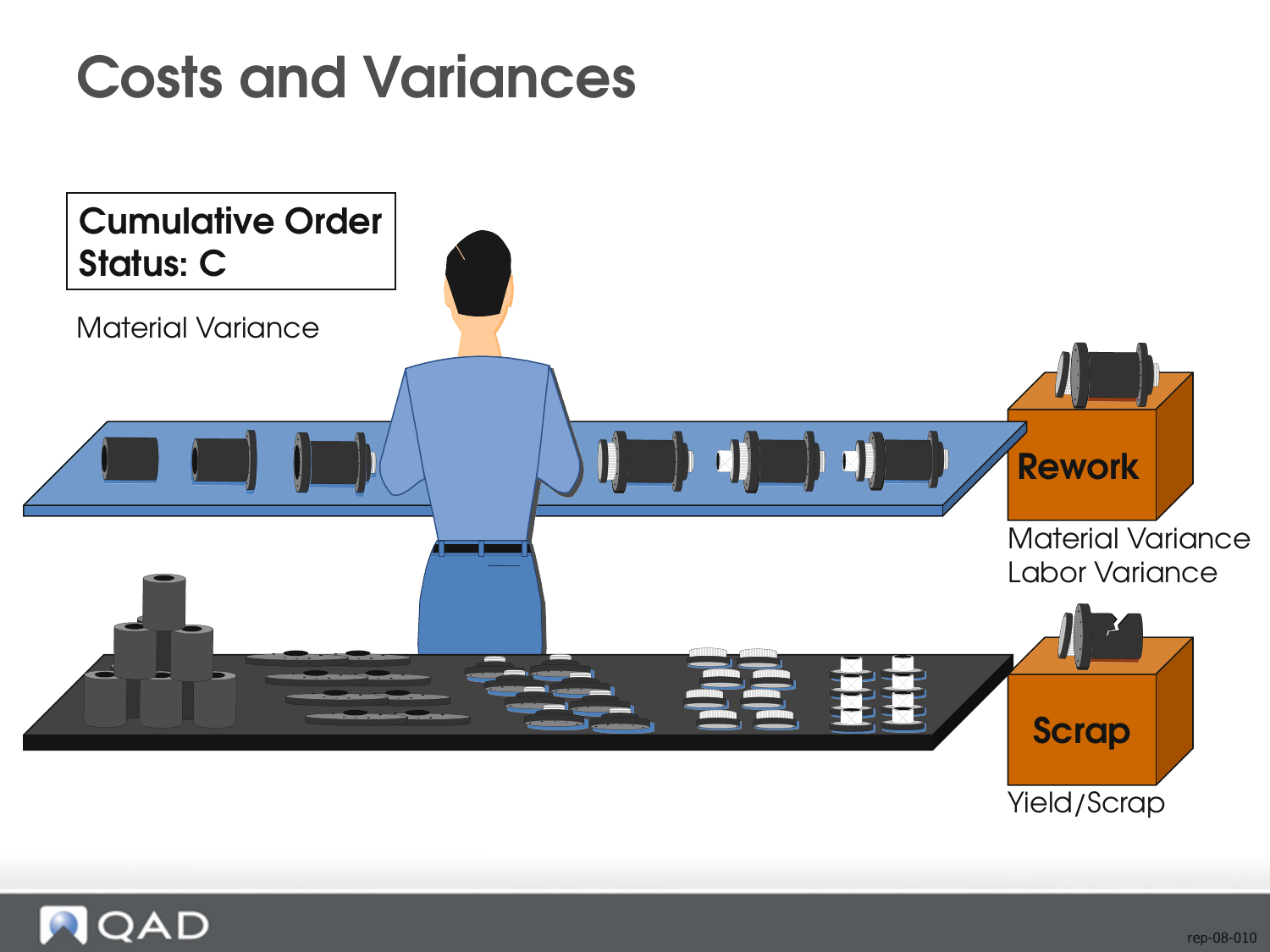

# Costs and Variances
Cumulative Order
Status: C

Material Variance

Rework
Material Variance
Labor Variance

Scrap
Yield/Scrap

rep-08-010